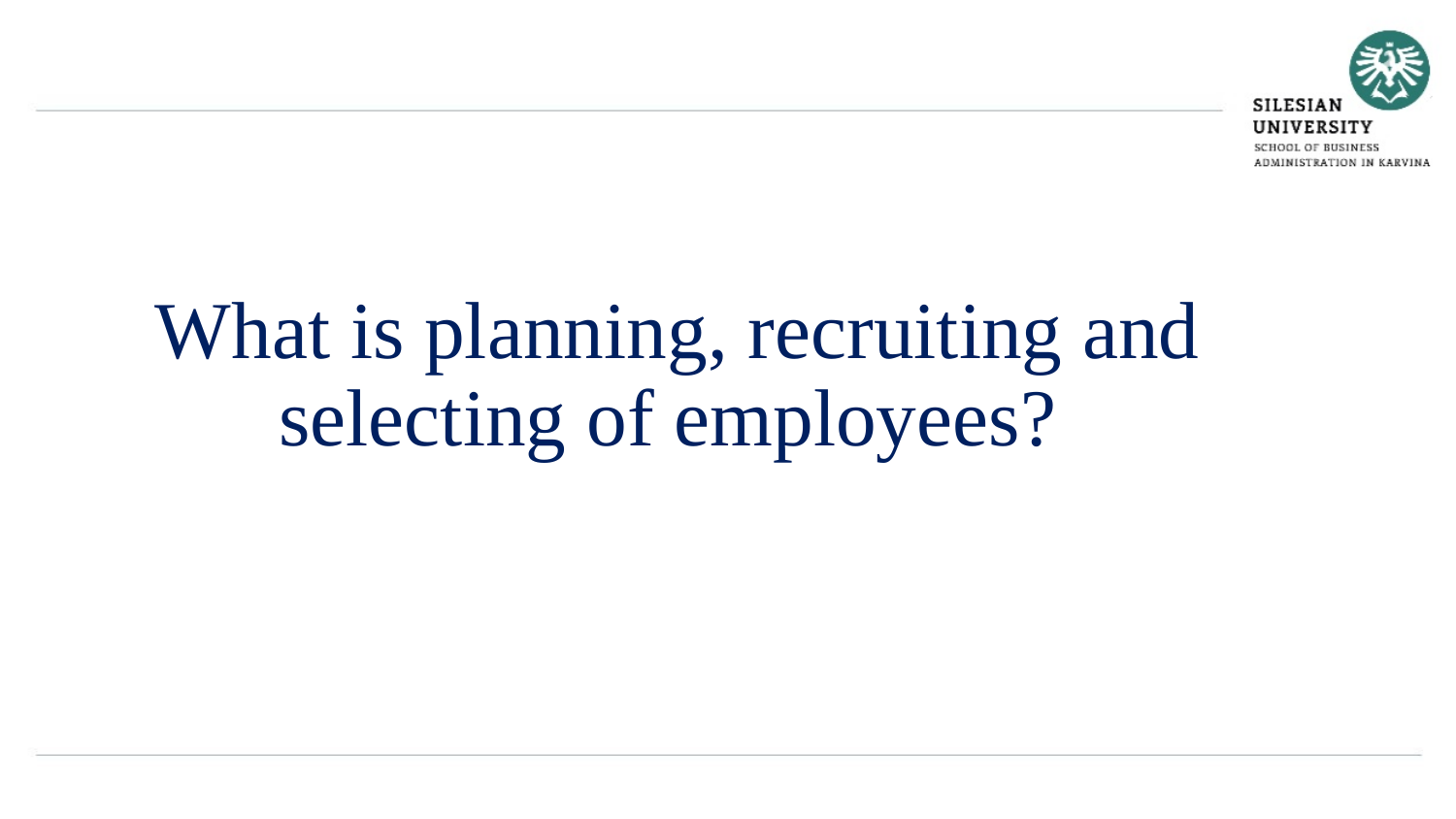

What is planning, recruiting and selecting of employees?